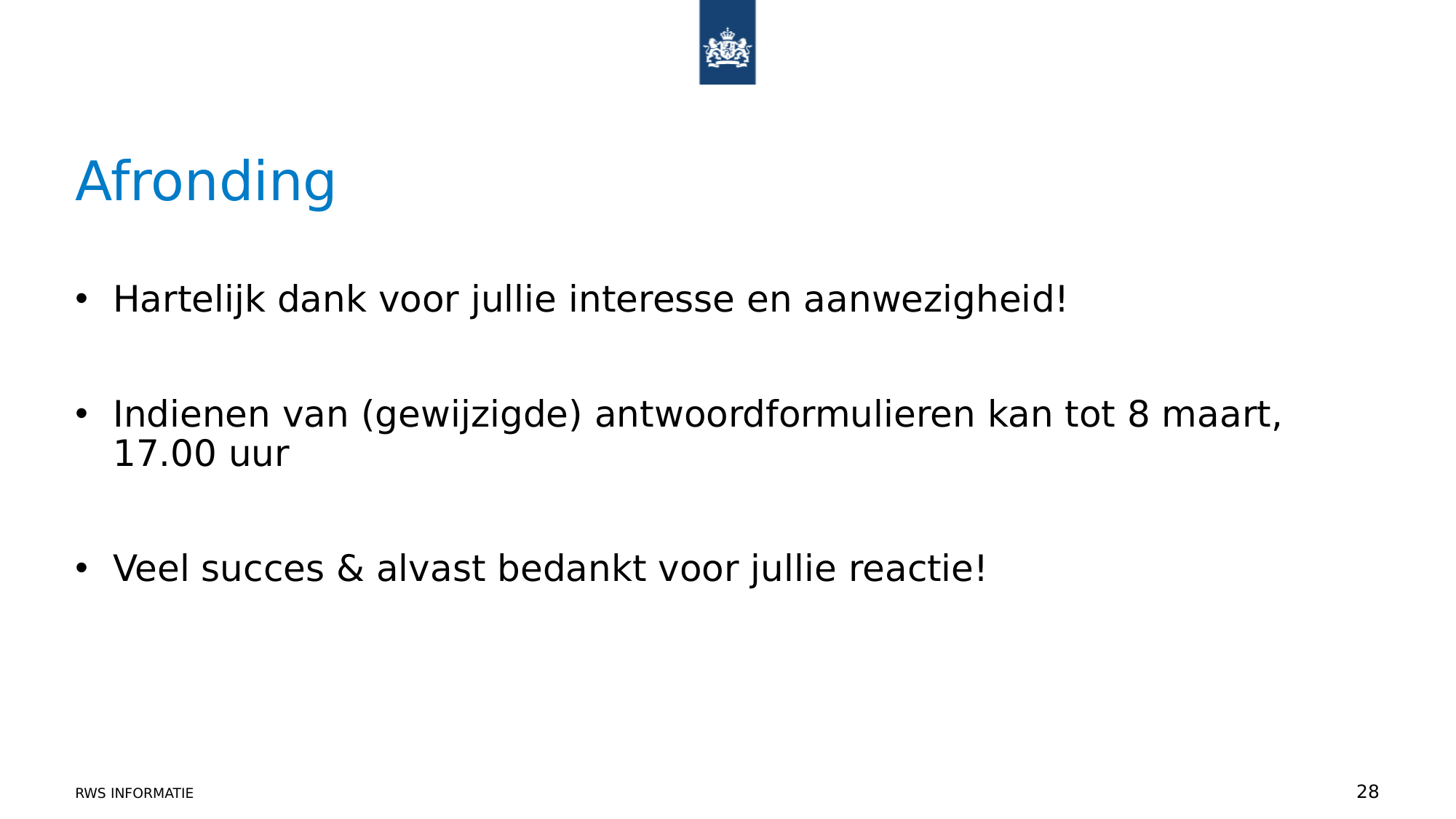

# Afronding
Hartelijk dank voor jullie interesse en aanwezigheid!

Indienen van (gewijzigde) antwoordformulieren kan tot 8 maart, 17.00 uur

Veel succes & alvast bedankt voor jullie reactie!
RWS INFORMATIE
28